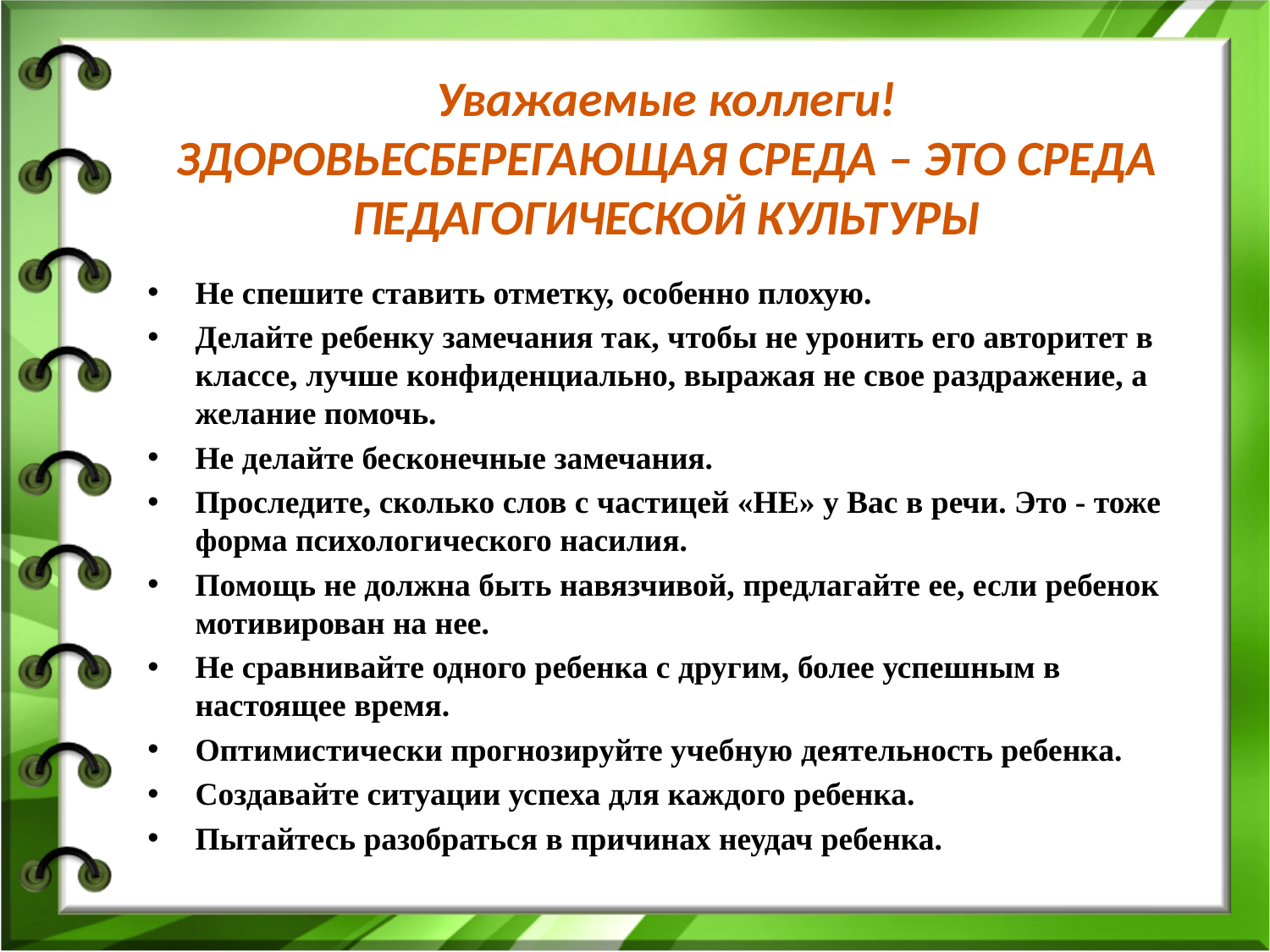

# Уважаемые коллеги! ЗДОРОВЬЕСБЕРЕГАЮЩАЯ СРЕДА – ЭТО СРЕДА ПЕДАГОГИЧЕСКОЙ КУЛЬТУРЫ
Не спешите ставить отметку, особенно плохую.
Делайте ребенку замечания так, чтобы не уронить его авторитет в классе, лучше конфиденциально, выражая не свое раздражение, а желание помочь.
Не делайте бесконечные замечания.
Проследите, сколько слов с частицей «НЕ» у Вас в речи. Это - тоже  форма психологического насилия.
Помощь не должна быть навязчивой, предлагайте ее, если ребенок мотивирован на нее.
Не сравнивайте одного ребенка с другим, более успешным в настоящее время.
Оптимистически прогнозируйте учебную деятельность ребенка.
Создавайте ситуации успеха для каждого ребенка.
Пытайтесь разобраться в причинах неудач ребенка.